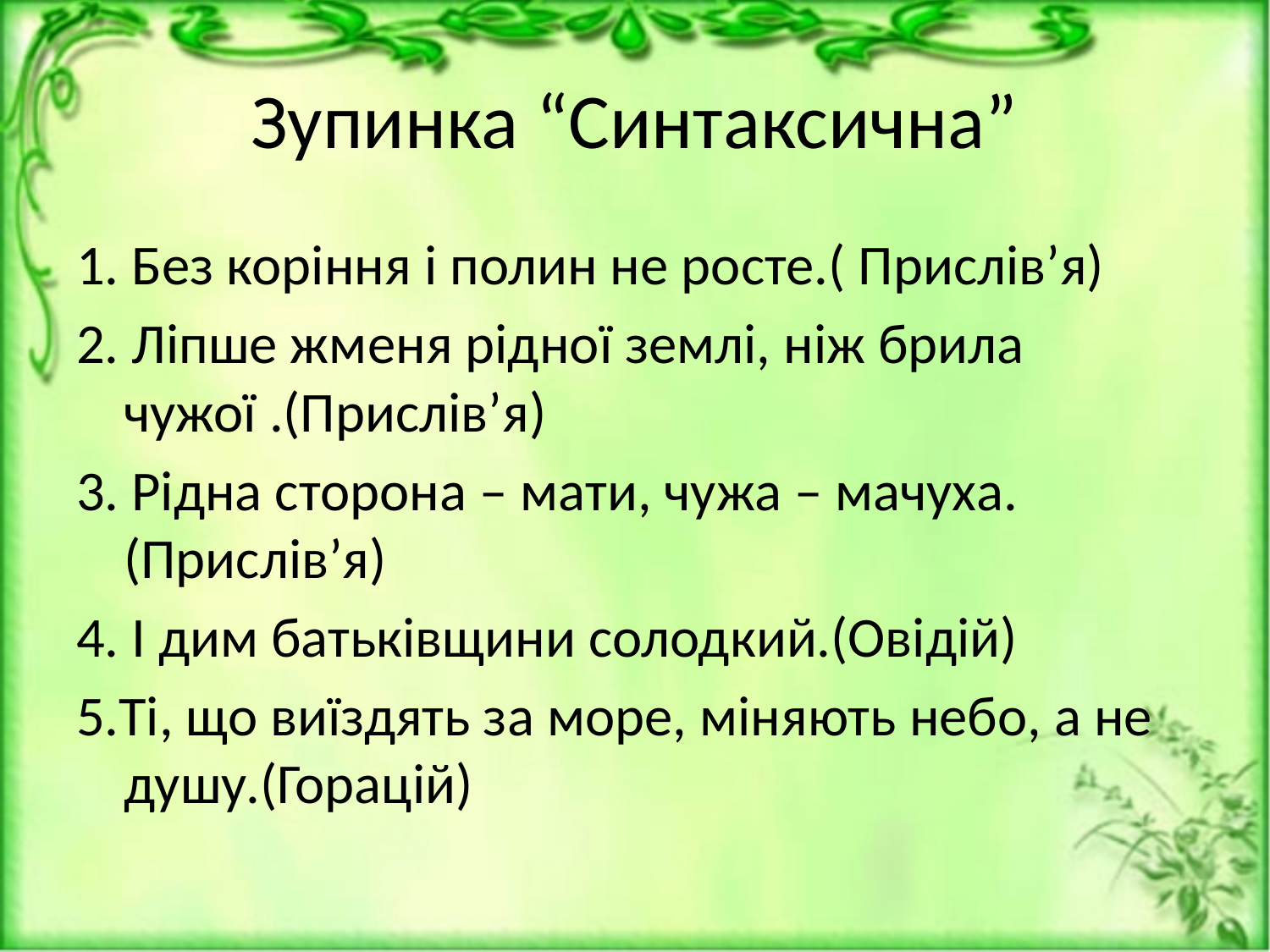

# Зупинка “Синтаксична”
1. Без коріння і полин не росте.( Прислів’я)
2. Ліпше жменя рідної землі, ніж брила чужої .(Прислів’я)
3. Рідна сторона – мати, чужа – мачуха. (Прислів’я)
4. І дим батьківщини солодкий.(Овідій)
5.Ті, що виїздять за море, міняють небо, а не душу.(Горацій)